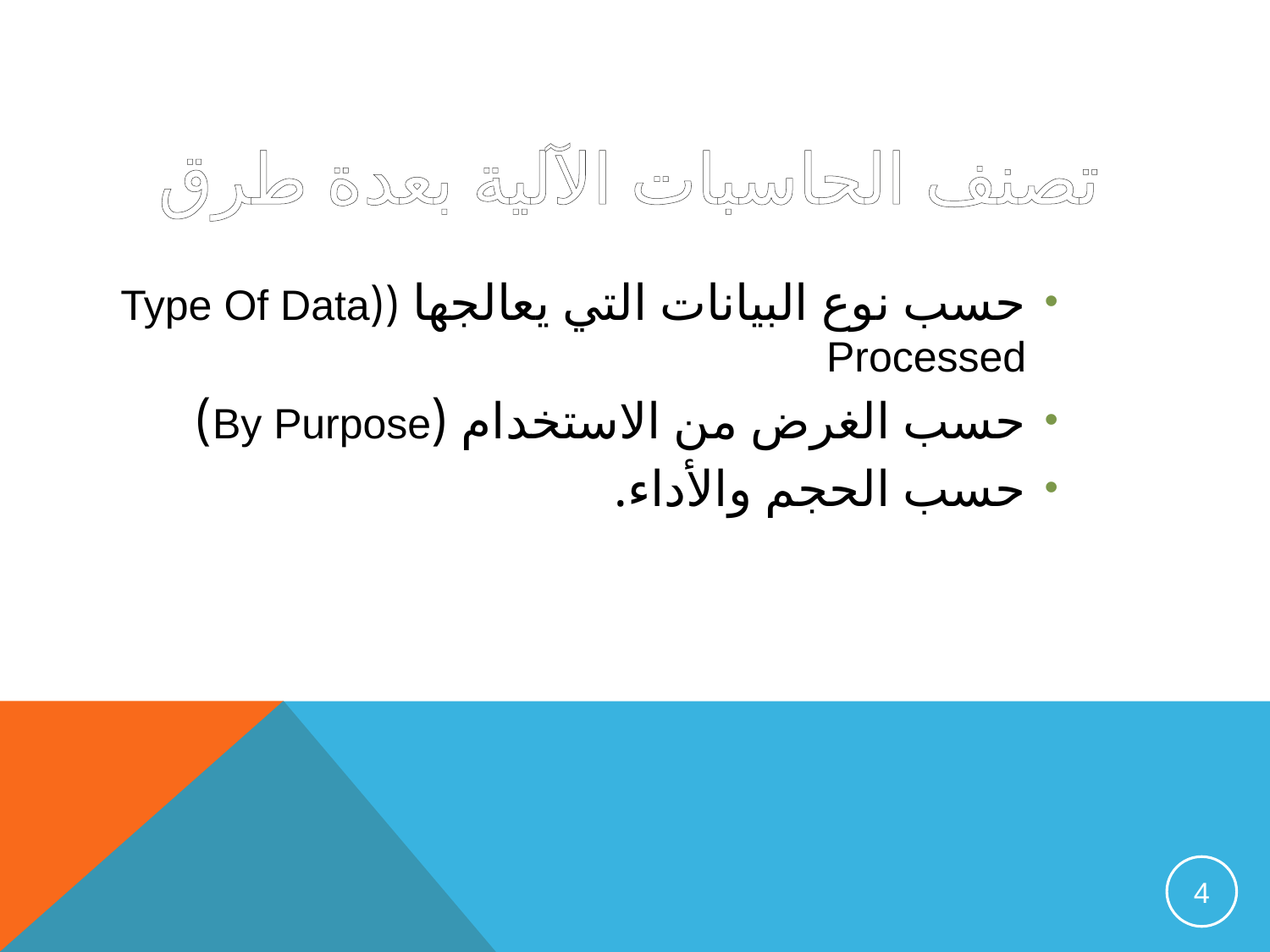

تصنف الحاسبات الآلية بعدة طرق
حسب نوع البيانات التي يعالجها ((Type Of Data Processed
حسب الغرض من الاستخدام (By Purpose)
حسب الحجم والأداء.

4